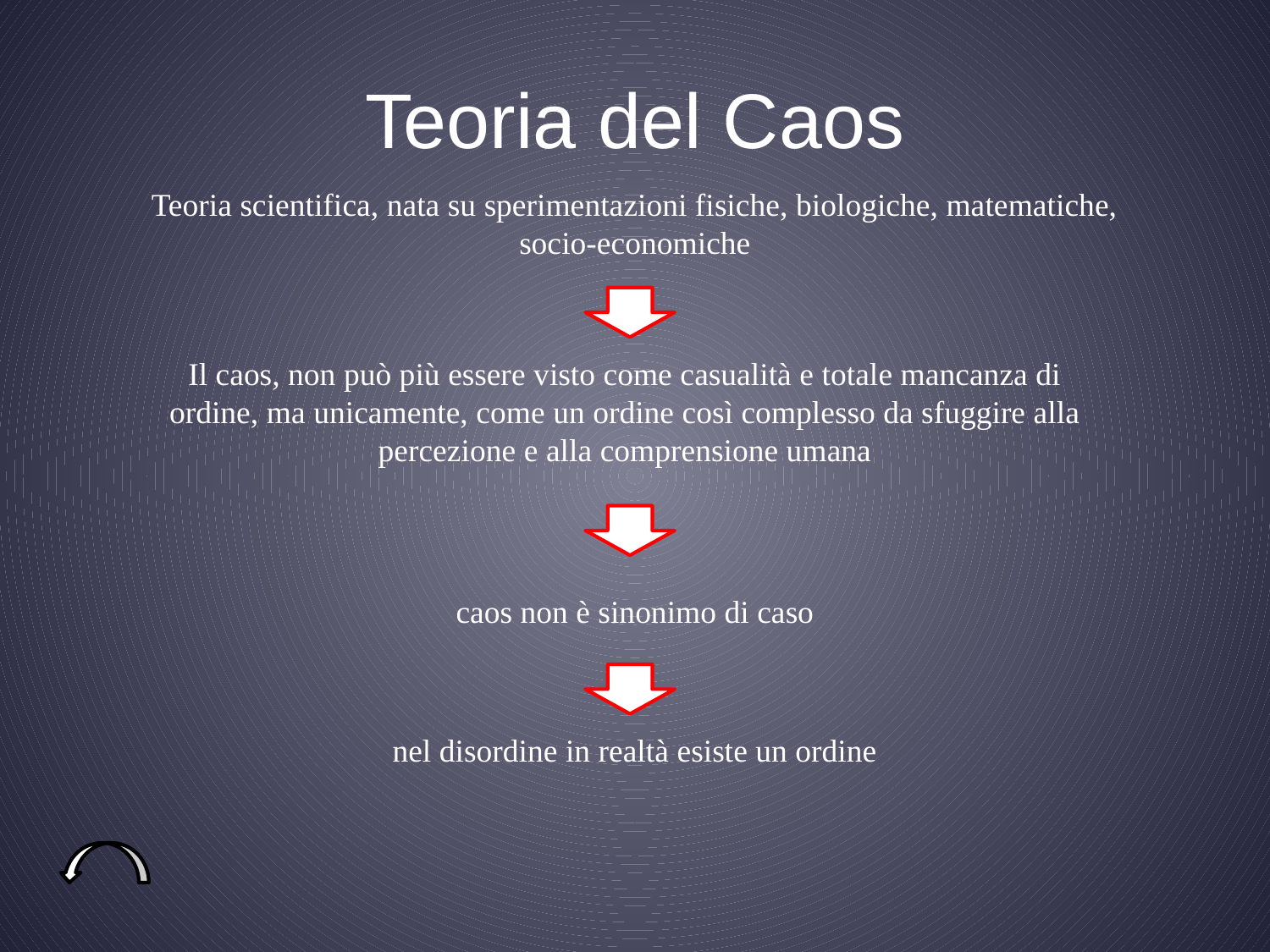

# Teoria del Caos
Teoria scientifica, nata su sperimentazioni fisiche, biologiche, matematiche, socio-economiche

Il caos, non può più essere visto come casualità e totale mancanza di ordine, ma unicamente, come un ordine così complesso da sfuggire alla percezione e alla comprensione umana

caos non è sinonimo di caso

nel disordine in realtà esiste un ordine